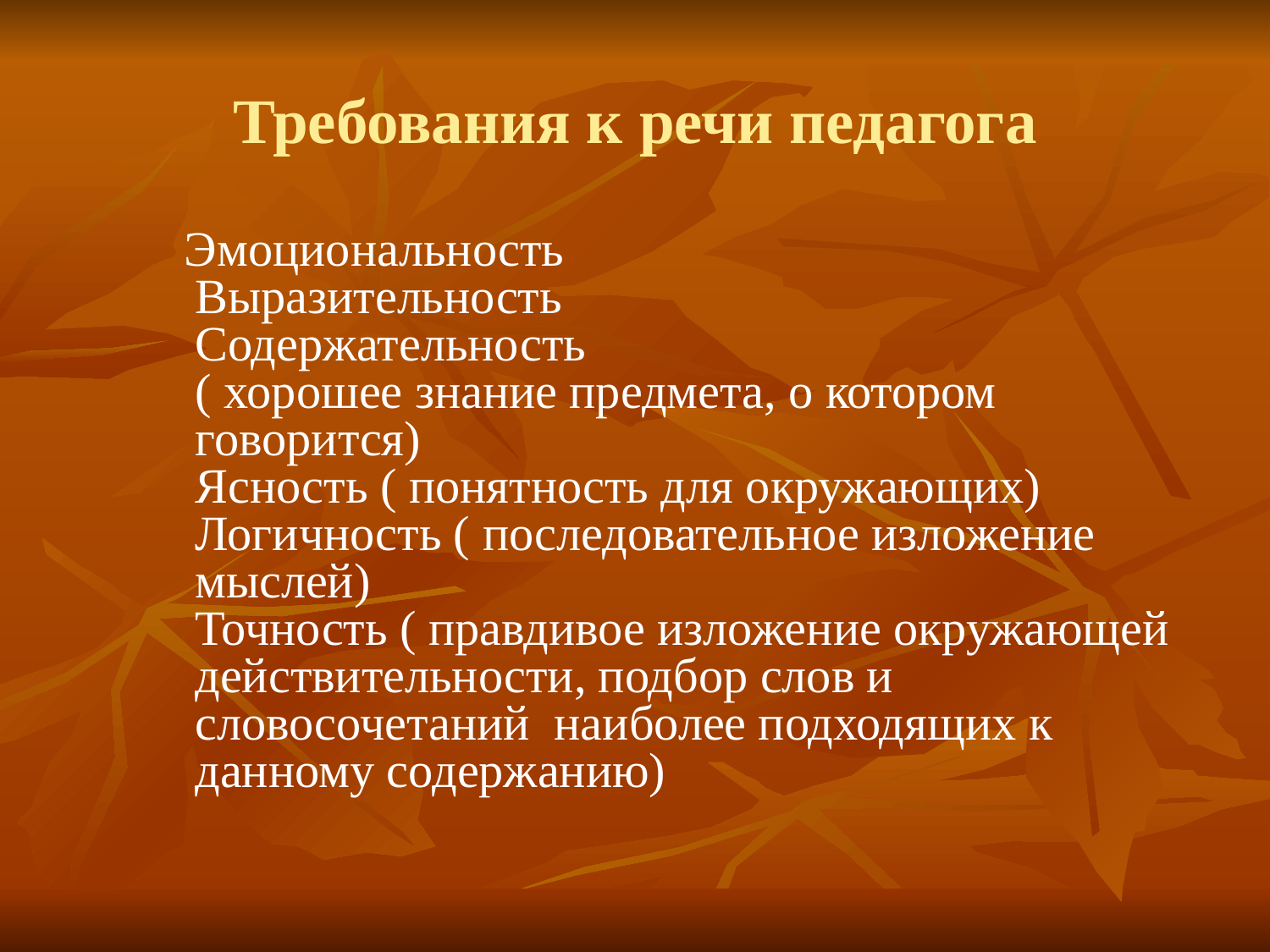

# Требования к речи педагога
   Эмоциональность
Выразительность
Содержательность
( хорошее знание предмета, о котором говорится)
Ясность ( понятность для окружающих)
Логичность ( последовательное изложение мыслей)
Точность ( правдивое изложение окружающей действительности, подбор слов и словосочетаний  наиболее подходящих к данному содержанию)